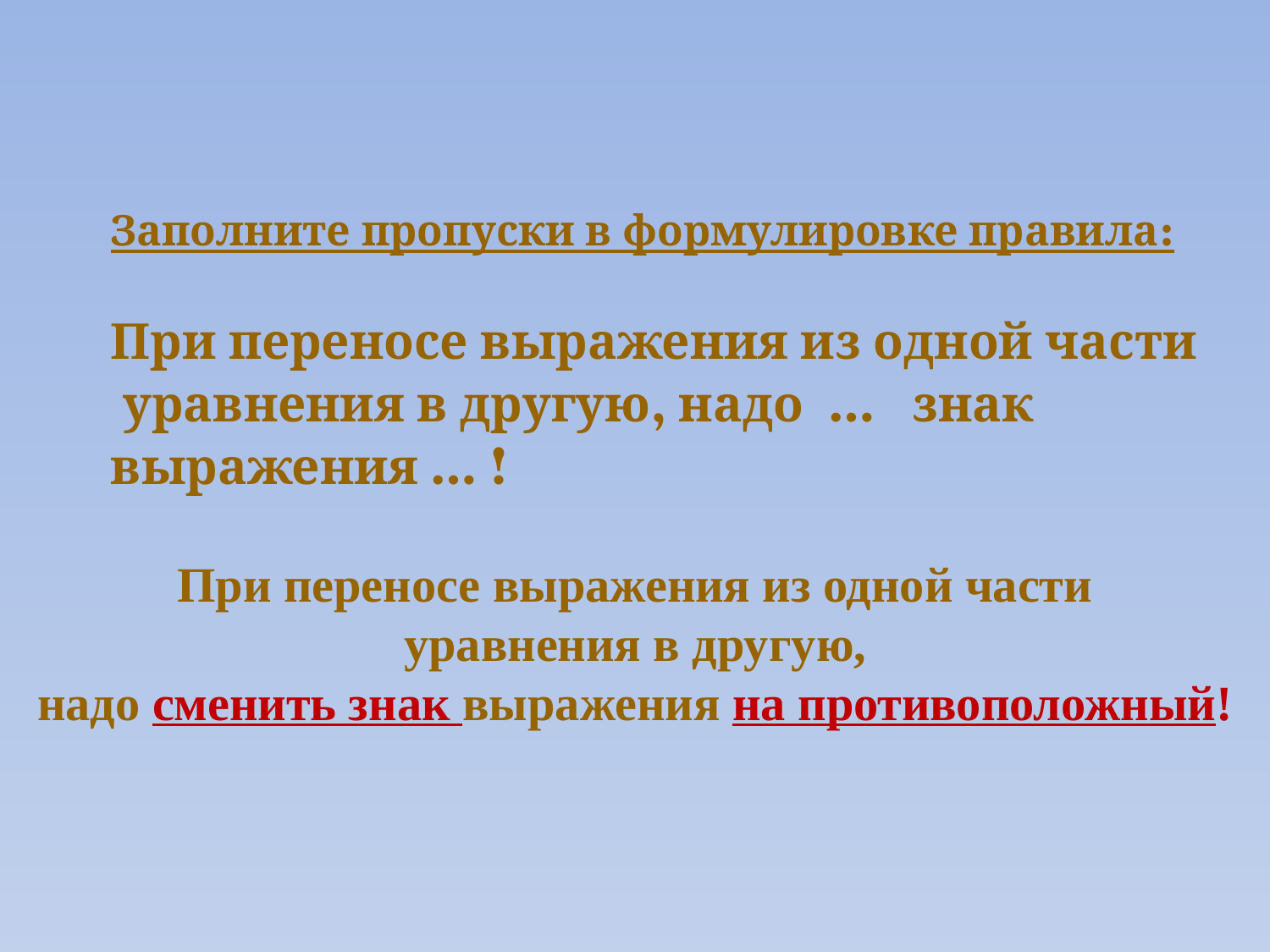

| Заполните пропуски в формулировке правила: При переносе выражения из одной части уравнения в другую, надо … знак выражения … ! |
| --- |
При переносе выражения из одной части
 уравнения в другую,
надо сменить знак выражения на противоположный!